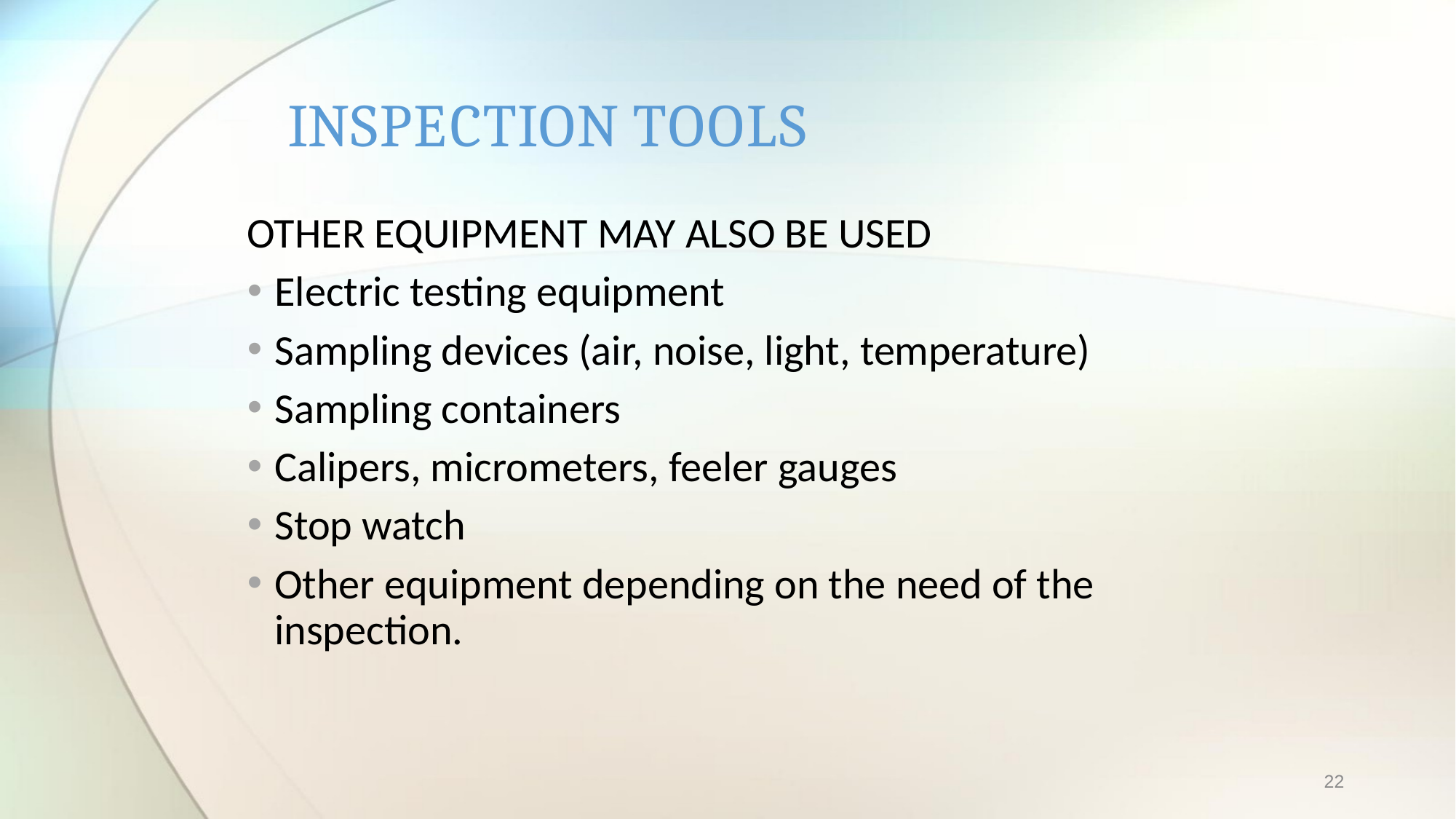

# INSPECTION TOOLS
OTHER EQUIPMENT MAY ALSO BE USED
Electric testing equipment
Sampling devices (air, noise, light, temperature)
Sampling containers
Calipers, micrometers, feeler gauges
Stop watch
Other equipment depending on the need of the inspection.

22